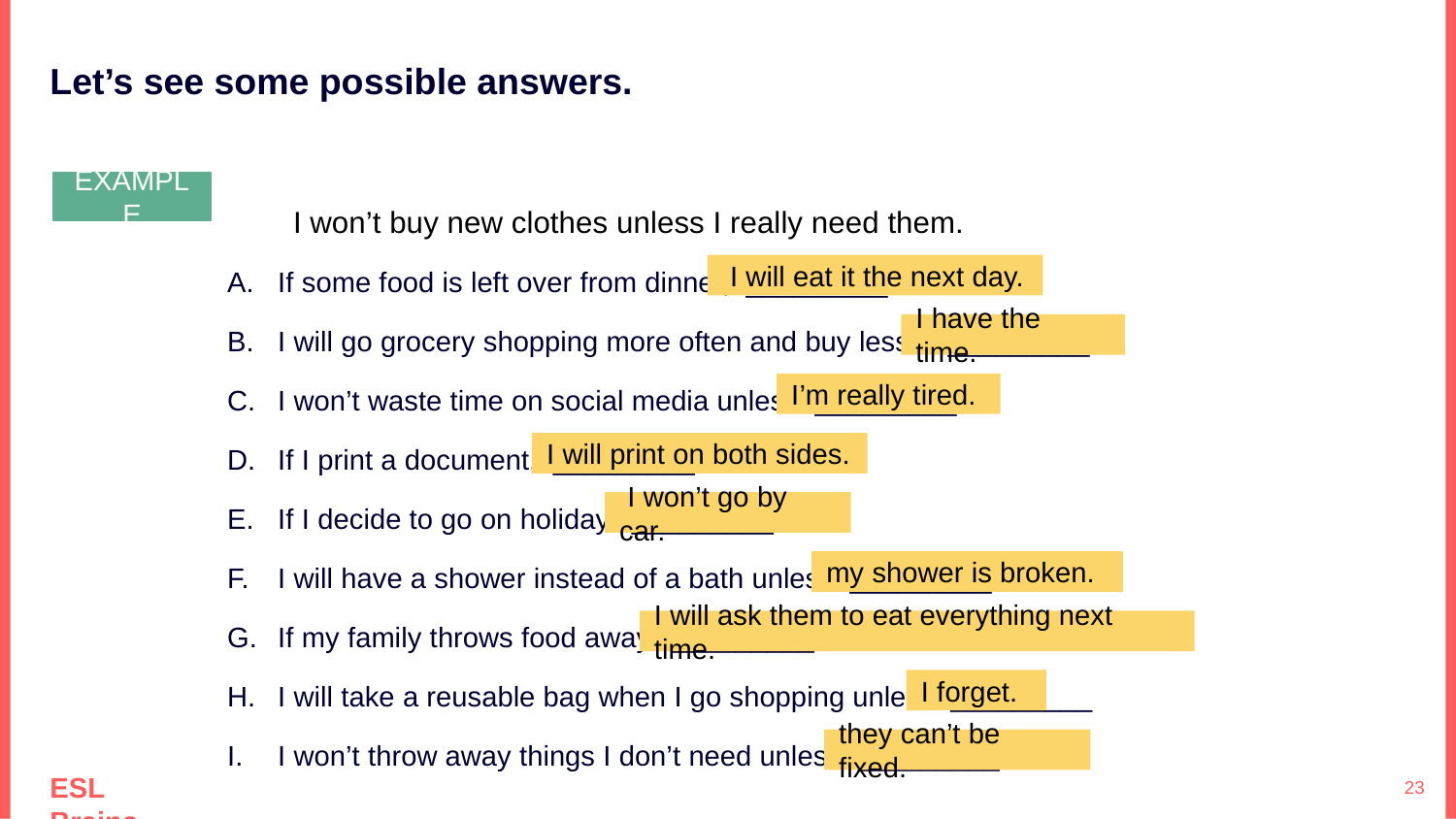

Let’s see some possible answers.
I won’t buy new clothes unless I really need them.
EXAMPLE
If some food is left over from dinner,  _________
I will go grocery shopping more often and buy less if  _________
I won’t waste time on social media unless  _________
If I print a document,  _________
If I decide to go on holiday,  _________
I will have a shower instead of a bath unless  _________
If my family throws food away,  _________
I will take a reusable bag when I go shopping unless  _________
I won’t throw away things I don’t need unless  _________
 I will eat it the next day.
I have the time.
I’m really tired.
I will print on both sides.
 I won’t go by car.
my shower is broken.
I will ask them to eat everything next time.
I forget.
they can’t be fixed.
23